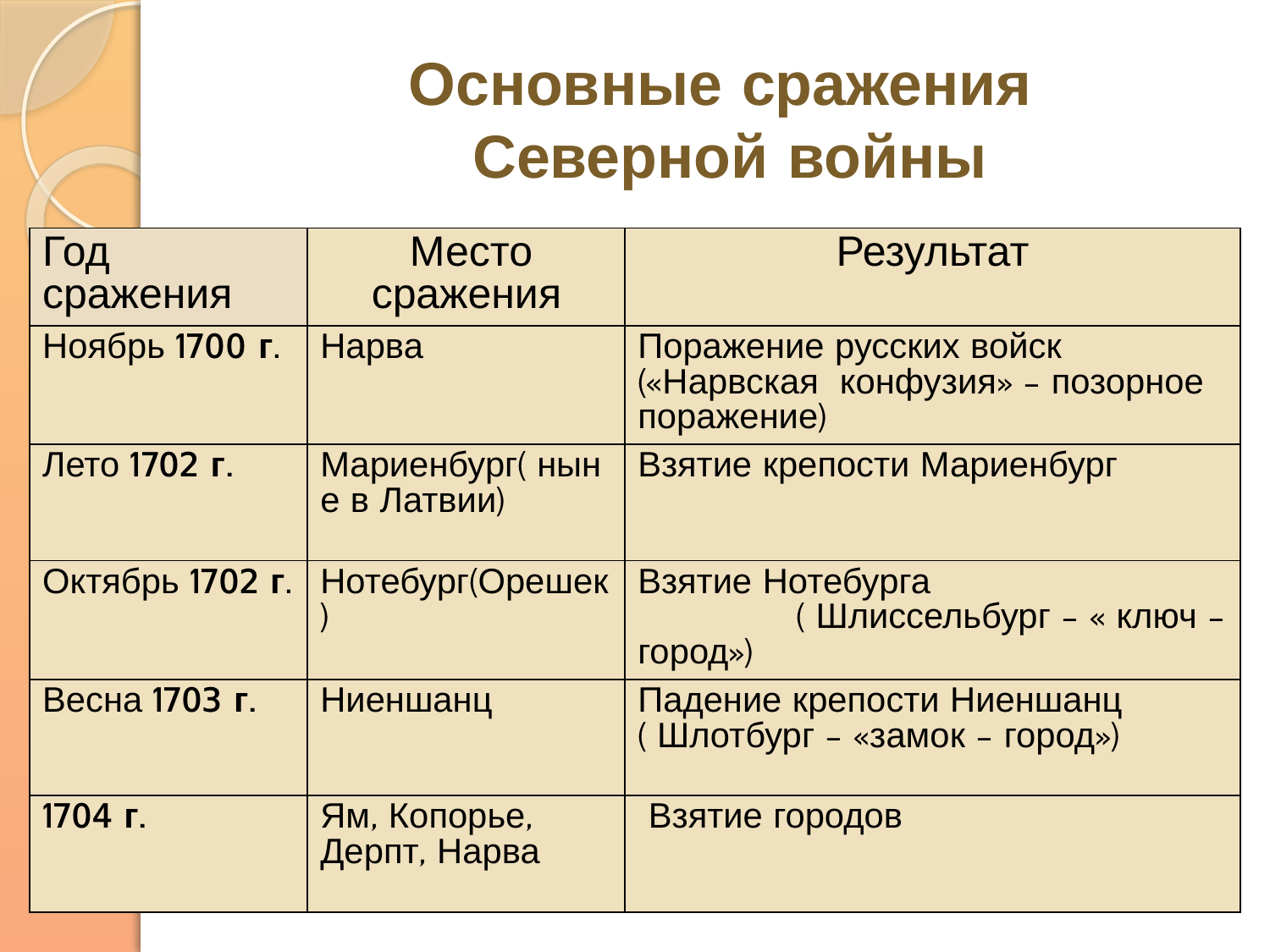

# Основные сражения Северной войны
| Год сражения | Место сражения | Результат |
| --- | --- | --- |
| Ноябрь 1700 г. | Нарва | Поражение русских войск («Нарвская конфузия» – позорное поражение) |
| Лето 1702 г. | Мариенбург( ныне в Латвии) | Взятие крепости Мариенбург |
| Октябрь 1702 г. | Нотебург(Орешек) | Взятие Нотебурга ( Шлиссельбург – « ключ – город») |
| Весна 1703 г. | Ниеншанц | Падение крепости Ниеншанц ( Шлотбург – «замок – город») |
| 1704 г. | Ям, Копорье, Дерпт, Нарва | Взятие городов |